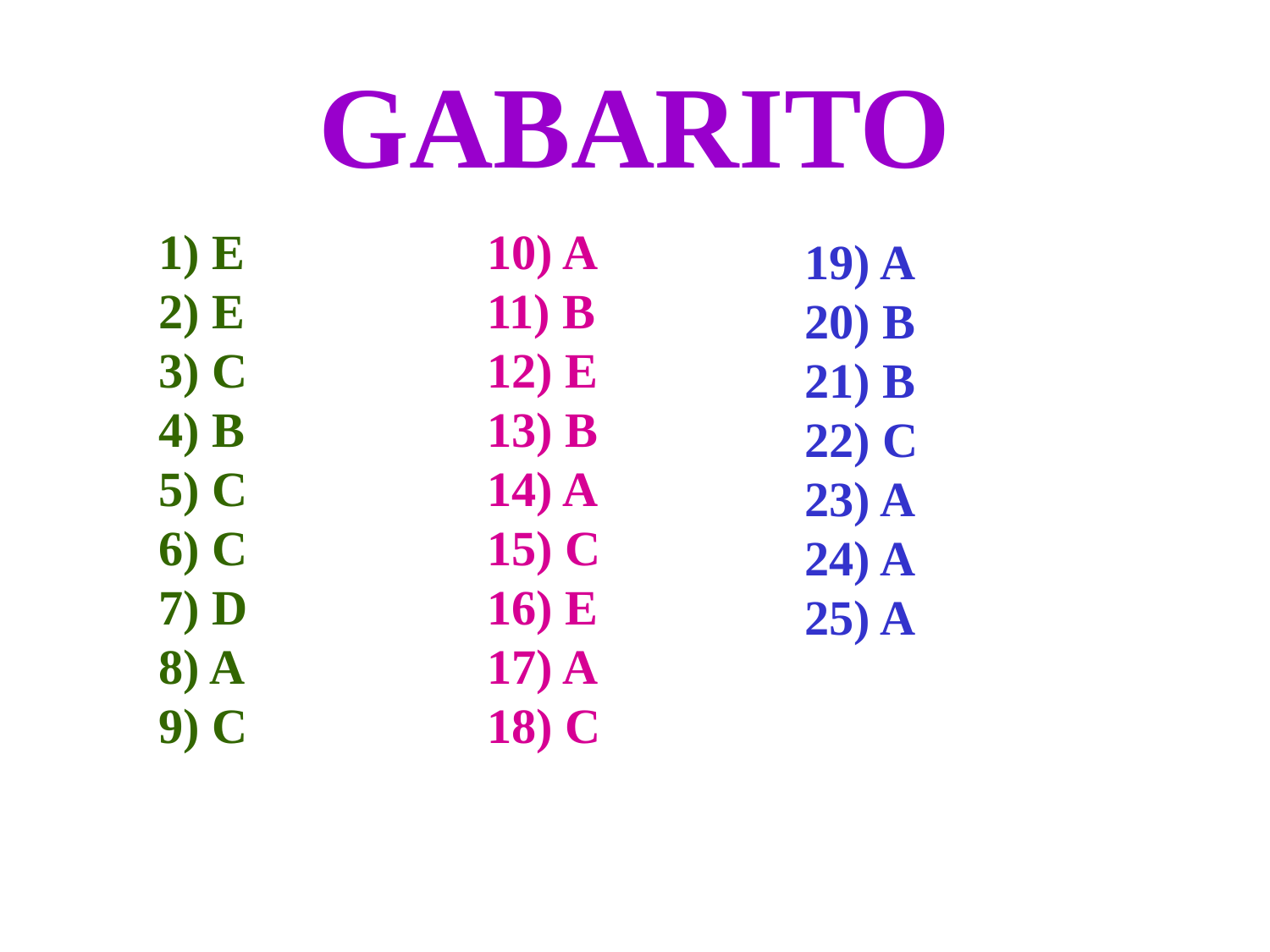

# GABARITO
1) E
2) E
3) C
4) B
5) C
6) C
7) D
8) A
9) C
10) A
11) B
12) E
13) B
14) A
15) C
16) E
17) A
18) C
19) A
20) B
21) B
22) C
23) A
24) A
25) A